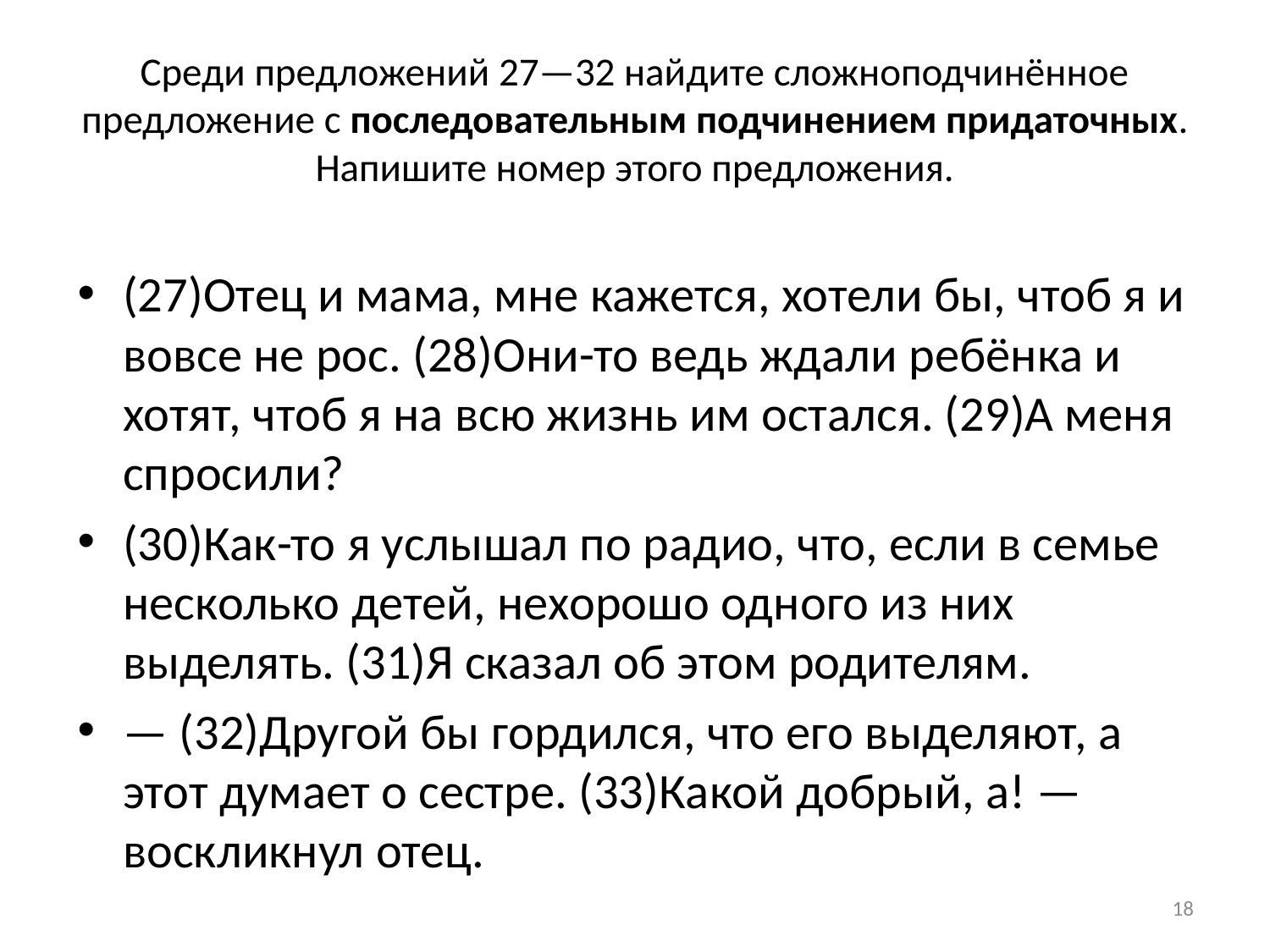

# Среди предложений 27—32 найдите сложноподчинённое предложение с последовательным подчинением придаточных. Напишите номер этого предложения.
(27)Отец и мама, мне кажется, хотели бы, чтоб я и вовсе не рос. (28)Они-то ведь ждали ребёнка и хотят, чтоб я на всю жизнь им остался. (29)А меня спросили?
(30)Как-то я услышал по радио, что, если в семье несколько детей, нехорошо одного из них выделять. (31)Я сказал об этом родителям.
— (32)Другой бы гордился, что его выделяют, а этот думает о сестре. (33)Какой добрый, а! — воскликнул отец.
18